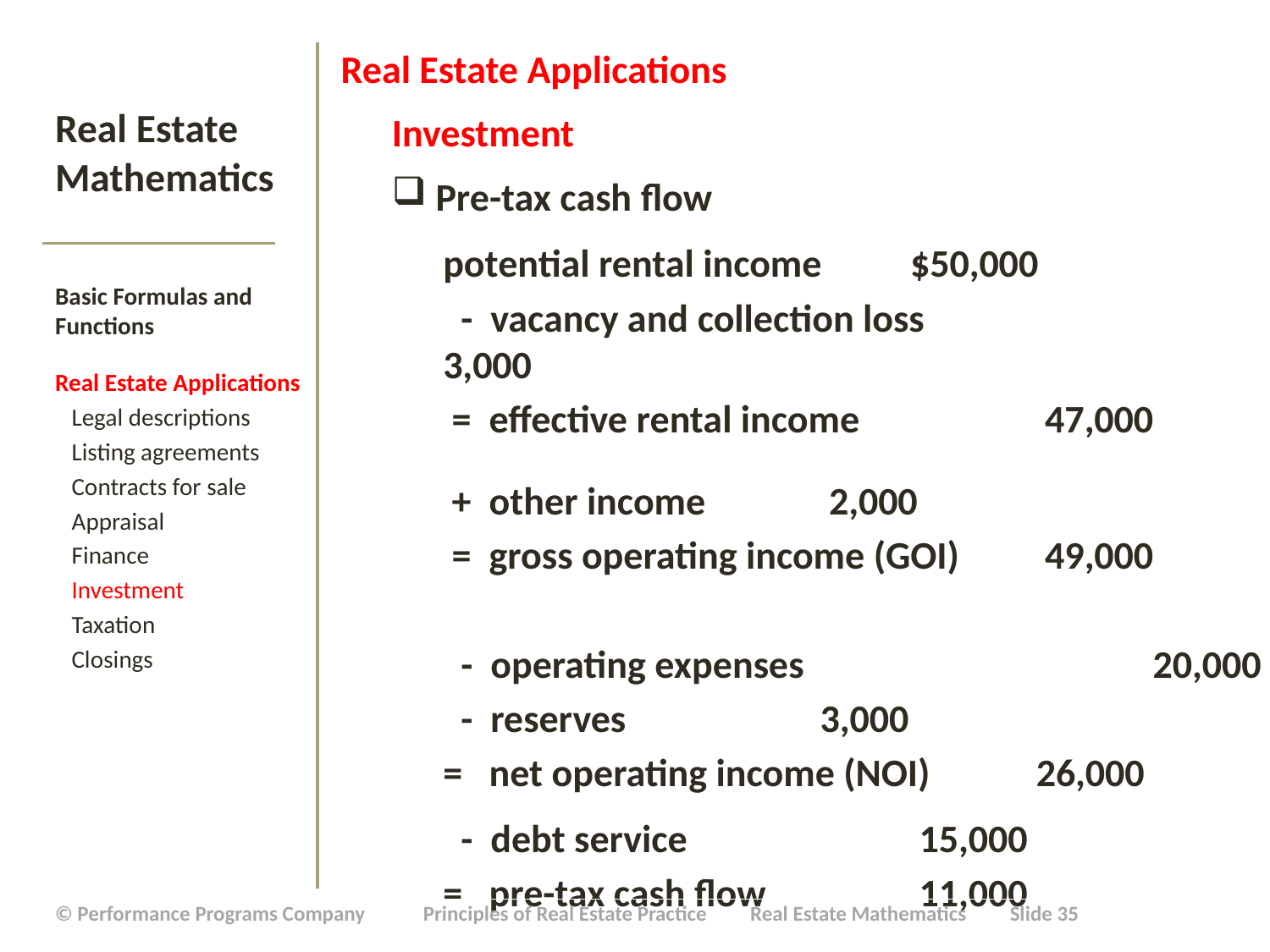

Real Estate Applications

Investment

Pre-tax cash flow
potential rental income 		$50,000
  -  vacancy and collection loss	    	    3,000
 =  effective rental income	  	  47,000

 +  other income			    2,000
 =  gross operating income (GOI)	  49,000

  -  operating expenses	  	    	 20,000
  -  reserves			   	   3,000
=   net operating income (NOI)	 26,000

  -  debt service			  	 15,000
=   pre-tax cash flow		  	 11,000

# Real Estate Mathematics

Basic Formulas and Functions

Real Estate Applications
   Legal descriptions
   Listing agreements
   Contracts for sale
   Appraisal
   Finance
   Investment
   Taxation
   Closings

| © Performance Programs Company Principles of Real Estate Practice Real Estate Mathematics Slide 35 |
| --- |